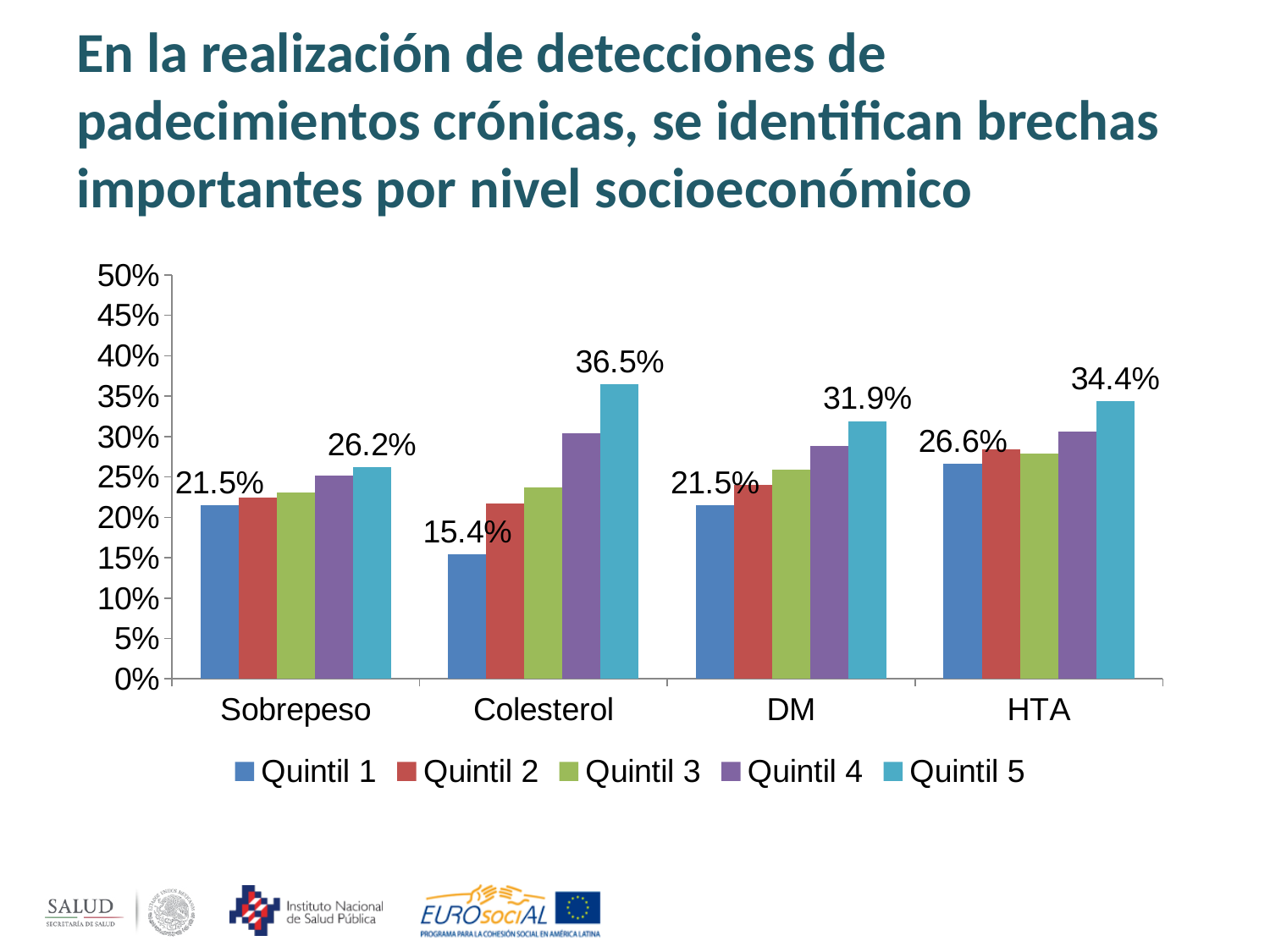

# En la realización de detecciones de padecimientos crónicas, se identifican brechas importantes por nivel socioeconómico

### Chart

| Category | Quintil 1 | Quintil 2 | Quintil 3 | Quintil 4 | Quintil 5 |
|---|---|---|---|---|---|
| Sobrepeso | 0.2149704 | 0.2241656 | 0.2302399 | 0.2514289 | 0.2617114 |
| Colesterol | 0.1538481 | 0.217335 | 0.2372499 | 0.3037355 | 0.3650234 |
| DM | 0.2146431 | 0.2405996 | 0.258688 | 0.2883212 | 0.3190051 |
| HTA | 0.2658729 | 0.2841636 | 0.2784807 | 0.3060551 | 0.3435291 |